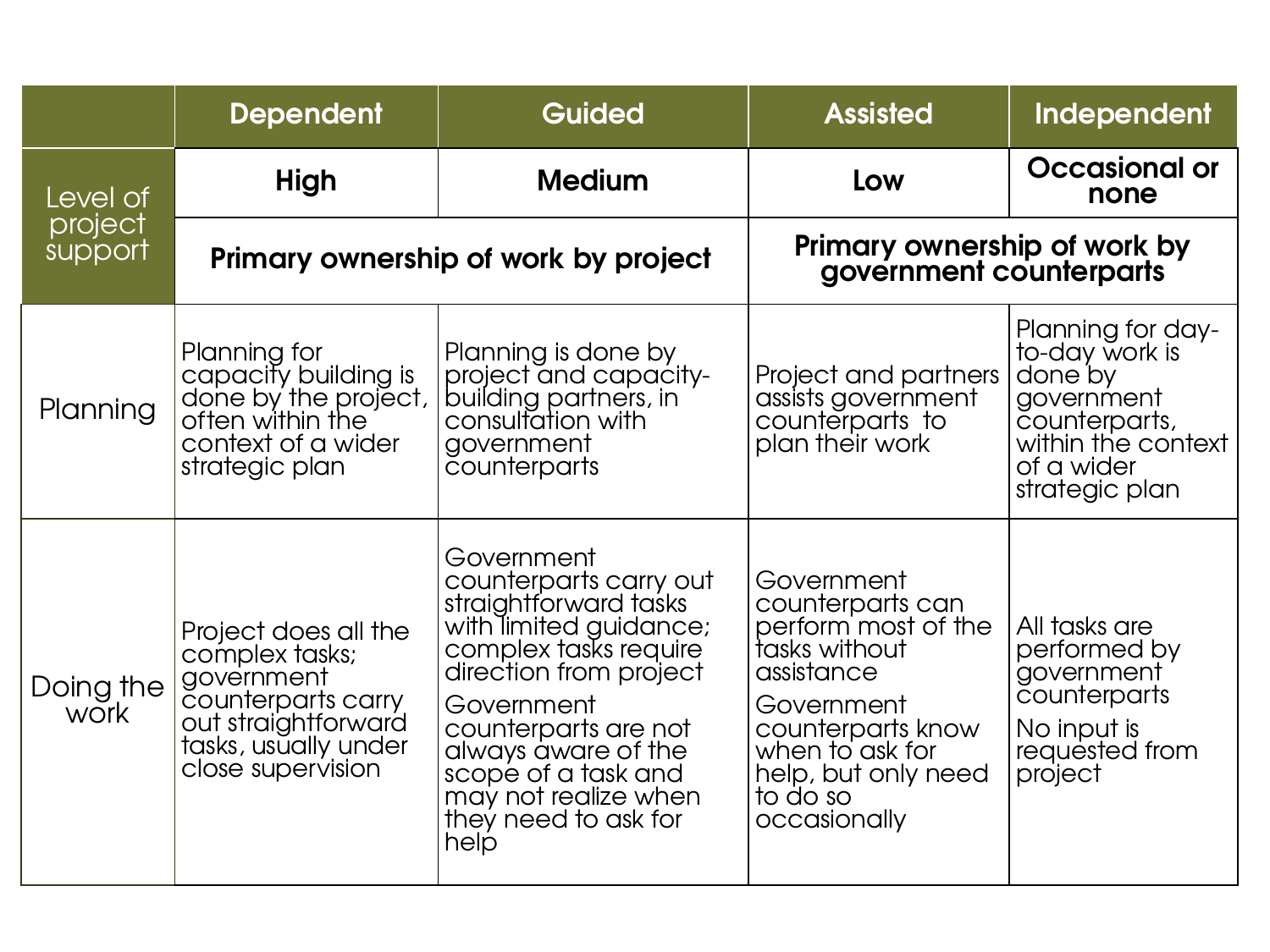

|  | Dependent | Guided | Assisted | Independent |
| --- | --- | --- | --- | --- |
| Level of project support | High | Medium | Low | Occasional or none |
|  | Primary ownership of work by project |  | Primary ownership of work by government counterparts |  |
| Planning | Planning for capacity building is done by the project, often within the context of a wider strategic plan | Planning is done by project and capacity-building partners, in consultation with government counterparts | Project and partners assists government counterparts to plan their work | Planning for day-to-day work is done by government counterparts, within the context of a wider strategic plan |
| Doing the work | Project does all the complex tasks; government counterparts carry out straightforward tasks, usually under close supervision | Government counterparts carry out straightforward tasks with limited guidance; complex tasks require direction from project Government counterparts are not always aware of the scope of a task and may not realize when they need to ask for help | Government counterparts can perform most of the tasks without assistance Government counterparts know when to ask for help, but only need to do so occasionally | All tasks are performed by government counterparts No input is requested from project |